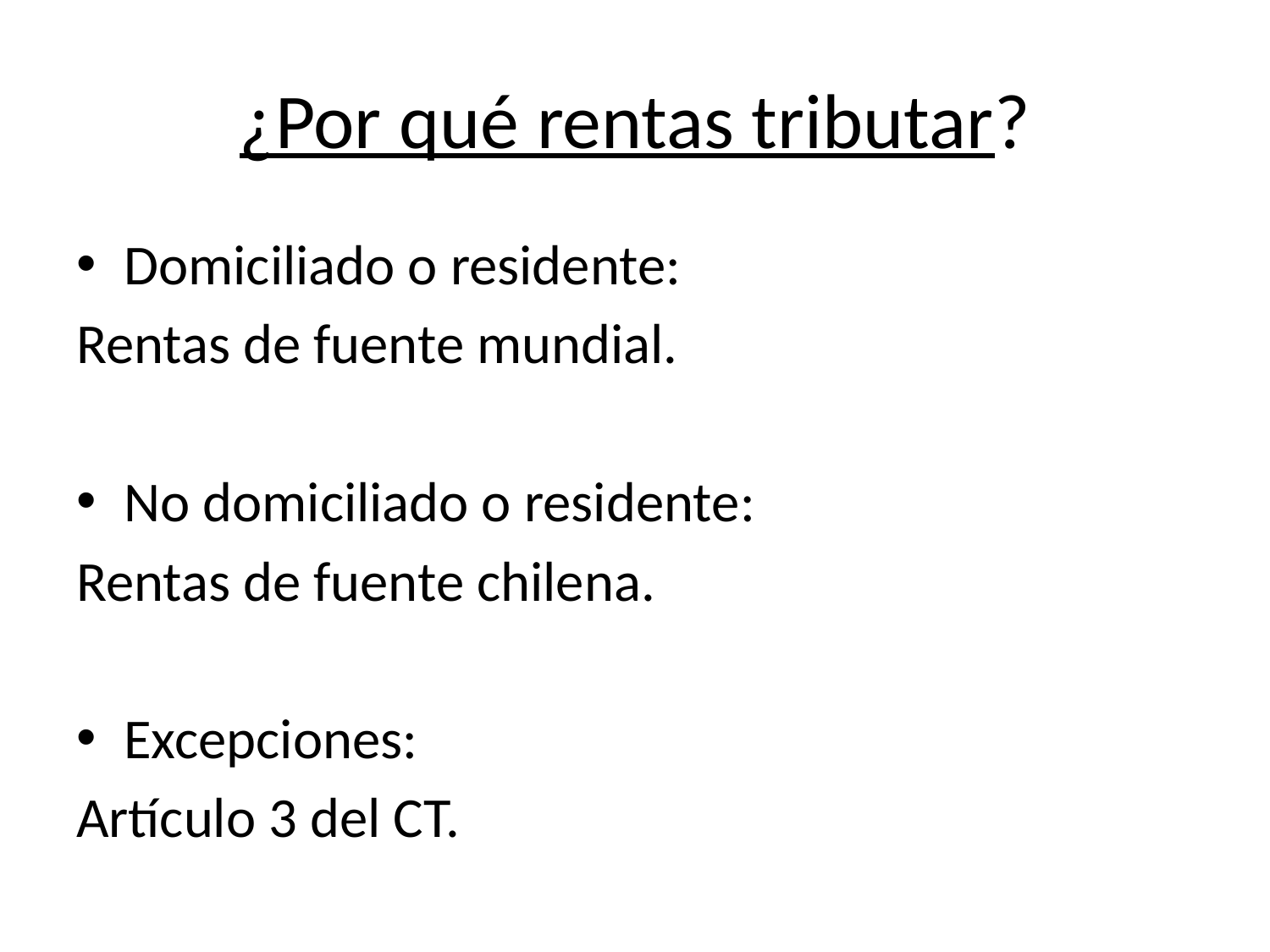

# ¿Por qué rentas tributar?
Domiciliado o residente:
Rentas de fuente mundial.

No domiciliado o residente:
Rentas de fuente chilena.

Excepciones:
Artículo 3 del CT.